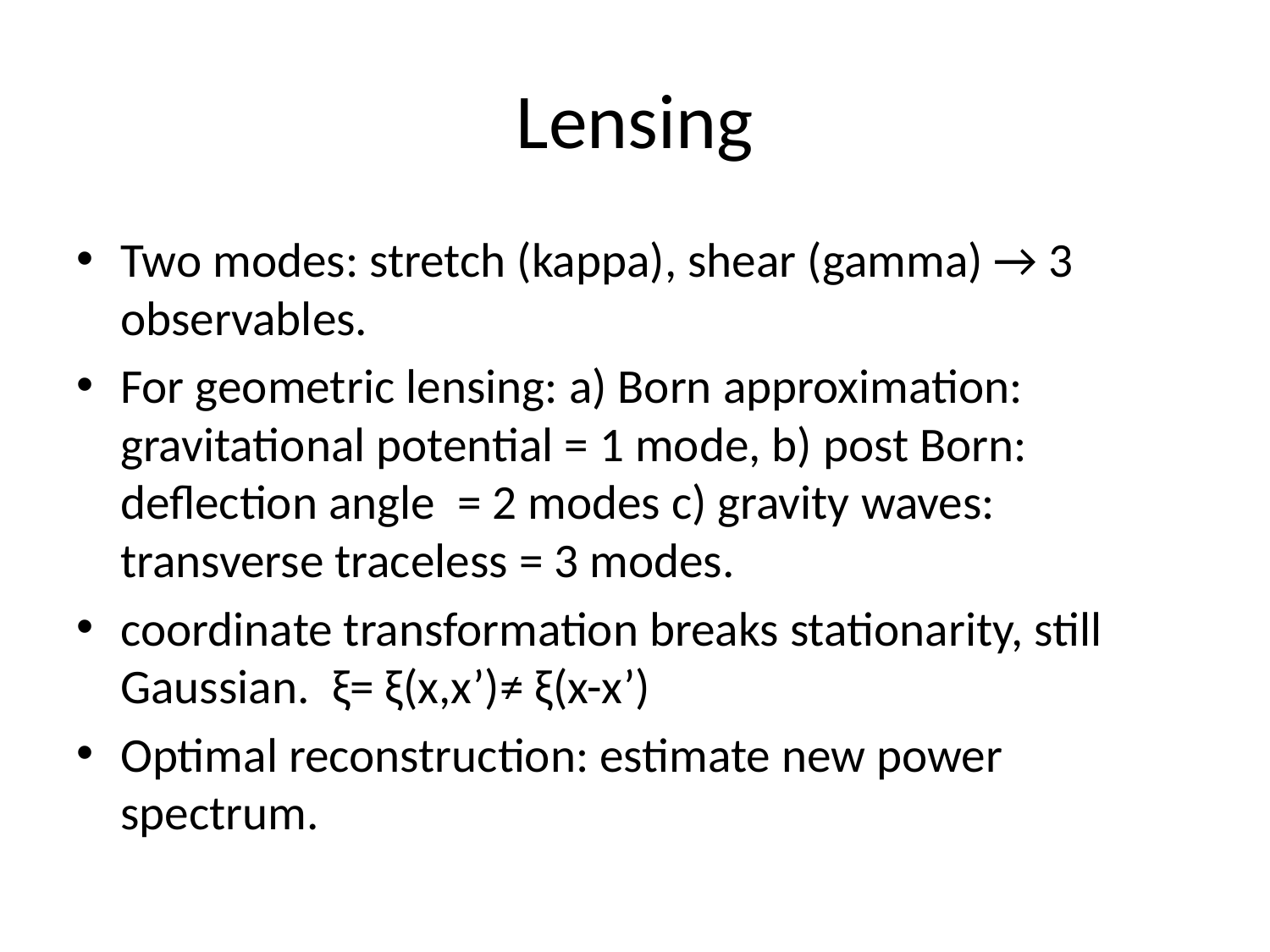

# Lensing
Two modes: stretch (kappa), shear (gamma) → 3 observables.
For geometric lensing: a) Born approximation: gravitational potential = 1 mode, b) post Born: deflection angle  = 2 modes c) gravity waves: transverse traceless = 3 modes.
coordinate transformation breaks stationarity, still Gaussian.  ξ= ξ(x,x’)≠ ξ(x-x’)
Optimal reconstruction: estimate new power spectrum.